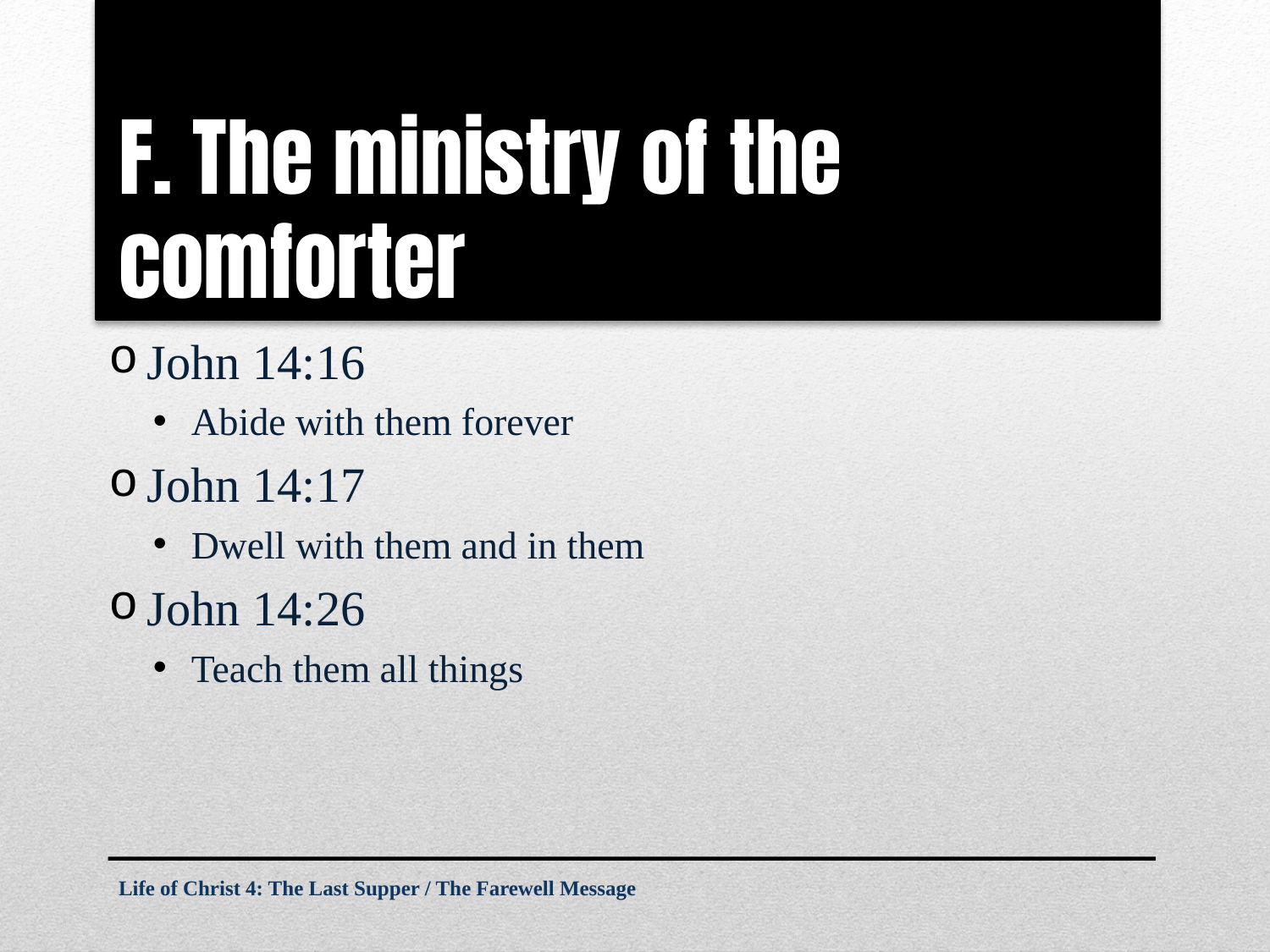

# F. The ministry of the comforter
John 14:16
Abide with them forever
John 14:17
Dwell with them and in them
John 14:26
Teach them all things
Life of Christ 4: The Last Supper / The Farewell Message